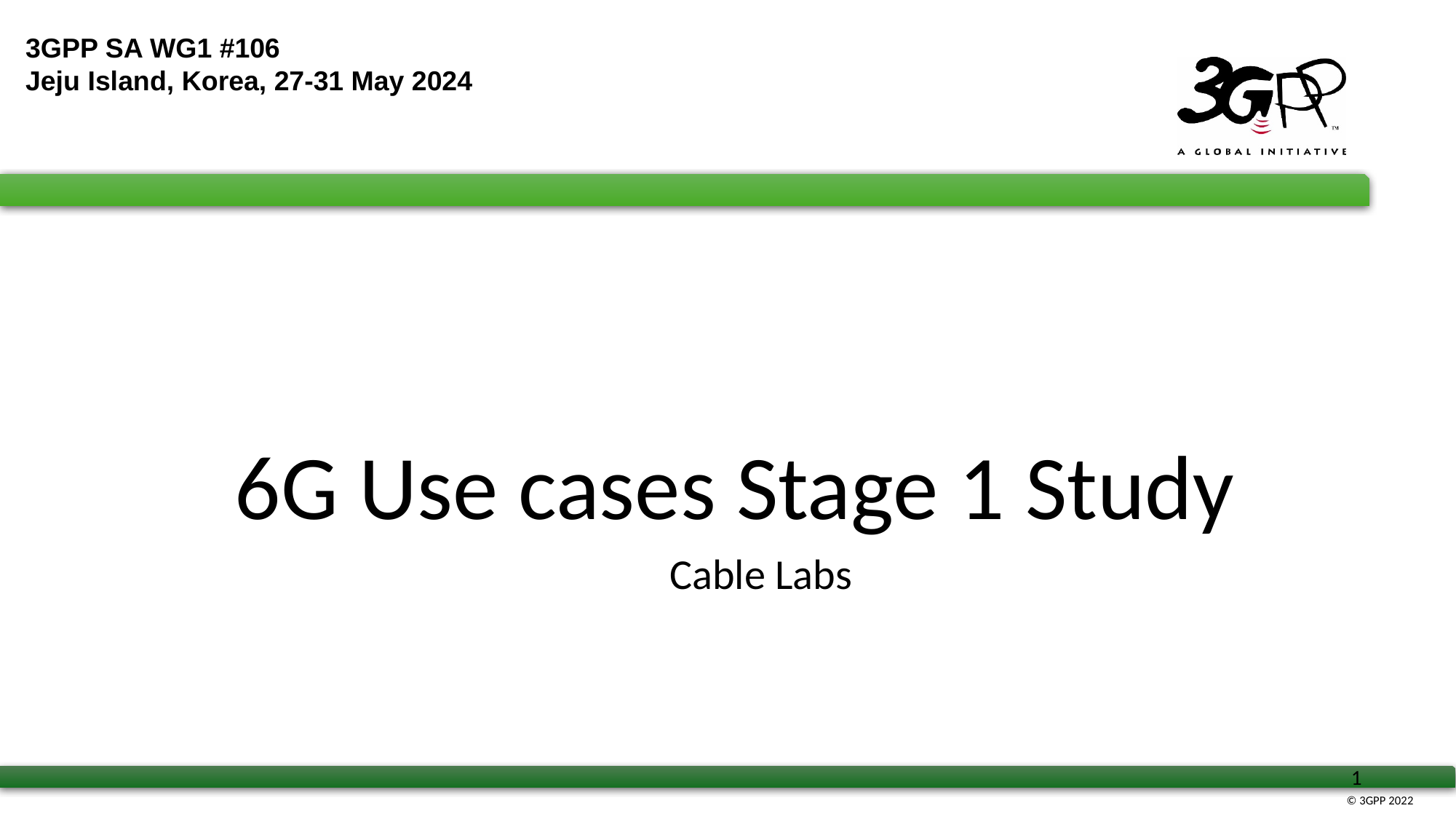

3GPP SA WG1 #106
Jeju Island, Korea, 27-31 May 2024
# 6G Use cases Stage 1 Study
Cable Labs